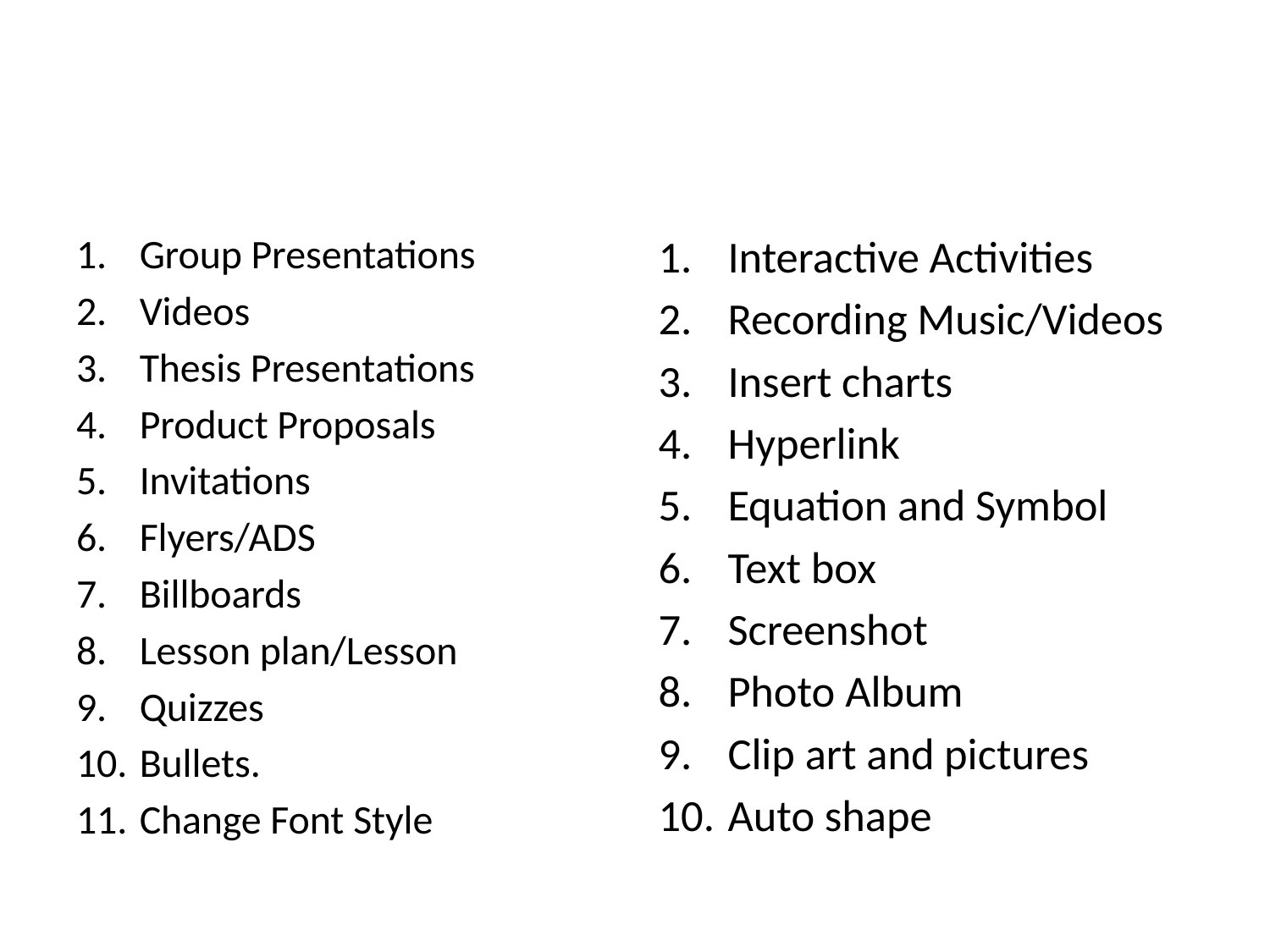

Group Presentations
Videos
Thesis Presentations
Product Proposals
Invitations
Flyers/ADS
Billboards
Lesson plan/Lesson
Quizzes
Bullets.
Change Font Style
Interactive Activities
Recording Music/Videos
Insert charts
Hyperlink
Equation and Symbol
Text box
Screenshot
Photo Album
Clip art and pictures
Auto shape